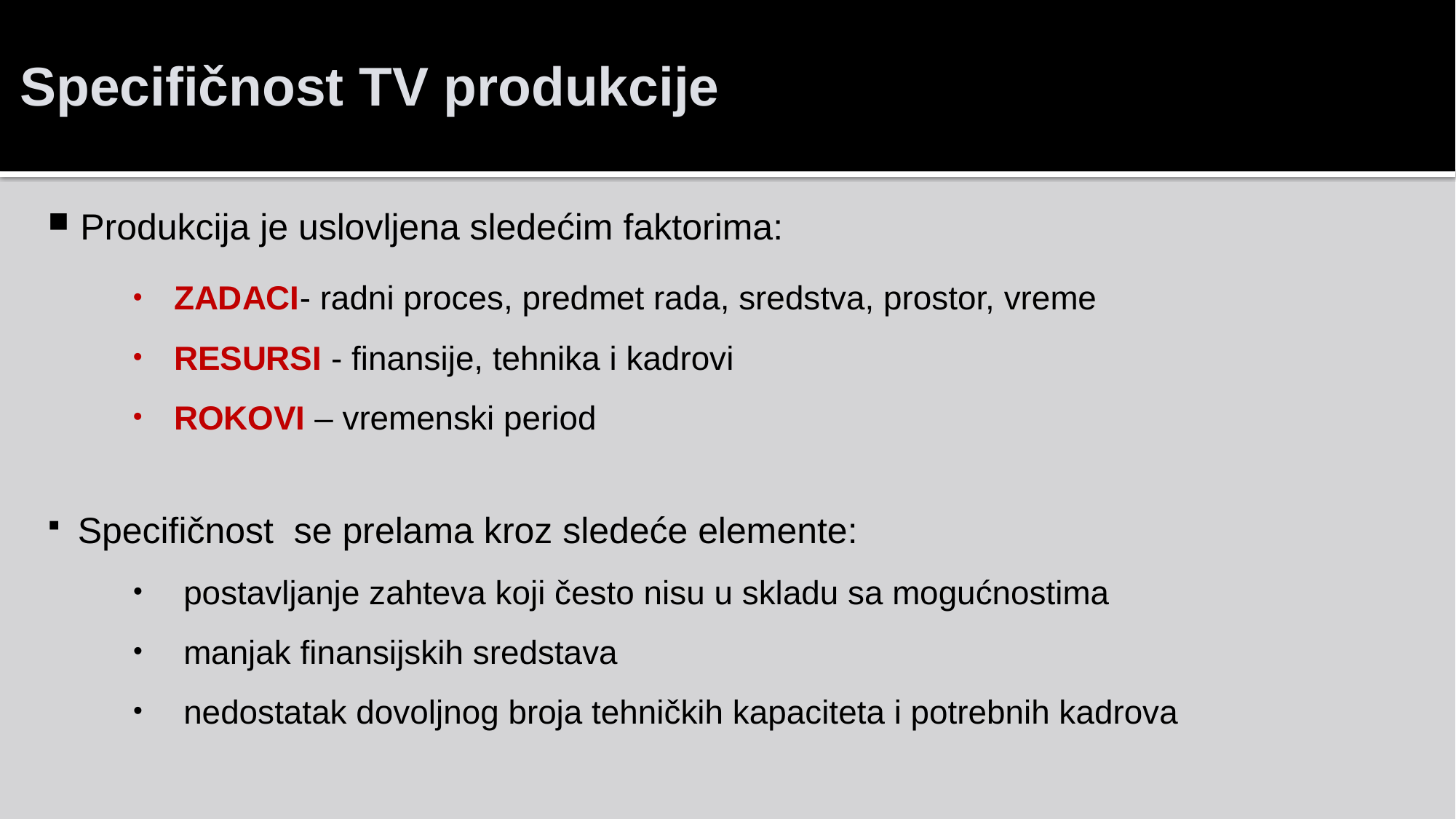

# Specifičnost TV produkcije

Produkcija je uslovljena sledećim faktorima:

ZADACI- radni proces, predmet rada, sredstva, prostor, vreme
RESURSI - finansije, tehnika i kadrovi
ROKOVI – vremenski period

Specifičnost  se prelama kroz sledeće elemente:
 postavljanje zahteva koji često nisu u skladu sa mogućnostima
 manjak finansijskih sredstava
 nedostatak dovoljnog broja tehničkih kapaciteta i potrebnih kadrova